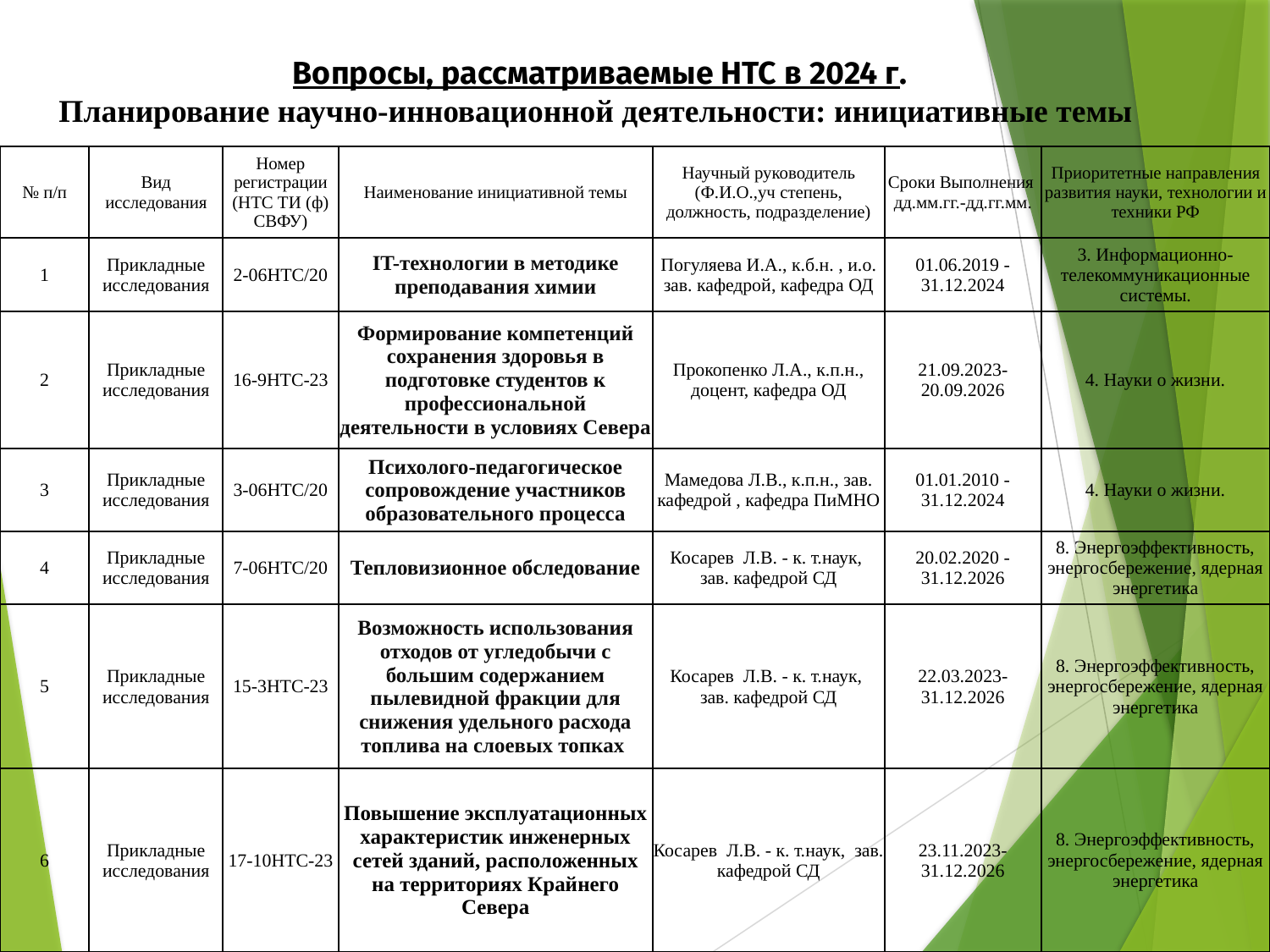

Вопросы, рассматриваемые НТС в 2024 г.
Планирование научно-инновационной деятельности: инициативные темы
| № п/п | Вид исследования | Номер регистрации (НТС ТИ (ф) СВФУ) | Наименование инициативной темы | Научный руководитель (Ф.И.О.,уч степень, должность, подразделение) | Сроки Выполнения дд.мм.гг.-дд.гг.мм. | Приоритетные направления развития науки, технологии и техники РФ |
| --- | --- | --- | --- | --- | --- | --- |
| 1 | Прикладные исследования | 2-06НТС/20 | IT-технологии в методике преподавания химии | Погуляева И.А., к.б.н. , и.о. зав. кафедрой, кафедра ОД | 01.06.2019 - 31.12.2024 | 3. Информационно-телекоммуникационные системы. |
| 2 | Прикладные исследования | 16-9НТС-23 | Формирование компетенций сохранения здоровья в подготовке студентов к профессиональной деятельности в условиях Севера | Прокопенко Л.А., к.п.н., доцент, кафедра ОД | 21.09.2023-20.09.2026 | 4. Науки о жизни. |
| 3 | Прикладные исследования | 3-06НТС/20 | Психолого-педагогическое сопровождение участников образовательного процесса | Мамедова Л.В., к.п.н., зав. кафедрой , кафедра ПиМНО | 01.01.2010 - 31.12.2024 | 4. Науки о жизни. |
| 4 | Прикладные исследования | 7-06НТС/20 | Тепловизионное обследование | Косарев Л.В. - к. т.наук, зав. кафедрой СД | 20.02.2020 - 31.12.2026 | 8. Энергоэффективность, энергосбережение, ядерная энергетика |
| 5 | Прикладные исследования | 15-3НТС-23 | Возможность использования отходов от угледобычи с большим содержанием пылевидной фракции для снижения удельного расхода топлива на слоевых топках | Косарев Л.В. - к. т.наук, зав. кафедрой СД | 22.03.2023-31.12.2026 | 8. Энергоэффективность, энергосбережение, ядерная энергетика |
| 6 | Прикладные исследования | 17-10НТС-23 | Повышение эксплуатационных характеристик инженерных сетей зданий, расположенных на территориях Крайнего Севера | Косарев Л.В. - к. т.наук, зав. кафедрой СД | 23.11.2023-31.12.2026 | 8. Энергоэффективность, энергосбережение, ядерная энергетика |